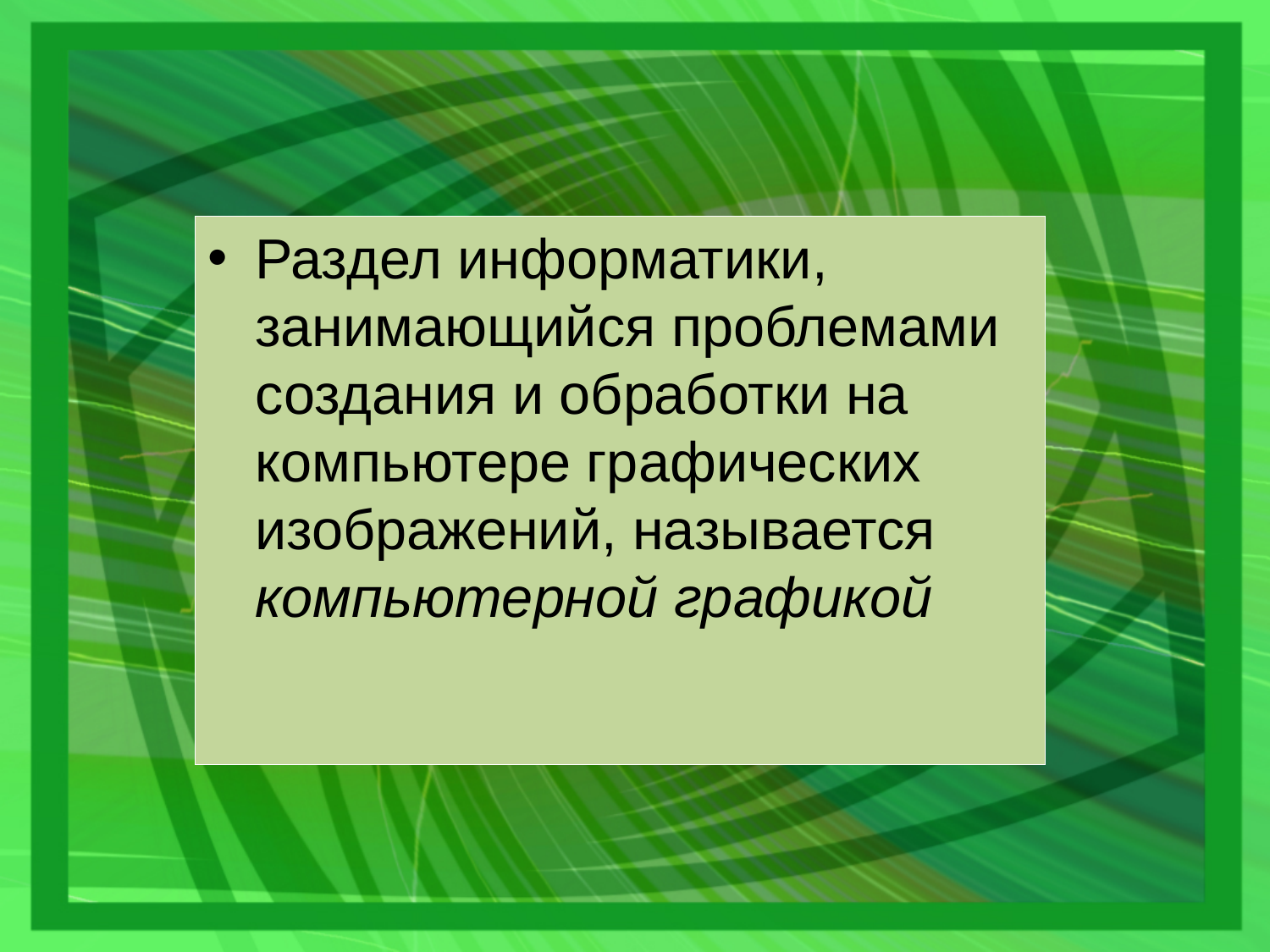

Раздел информатики, занимающийся проблемами создания и обработки на компьютере графических изображений, называется компьютерной графикой